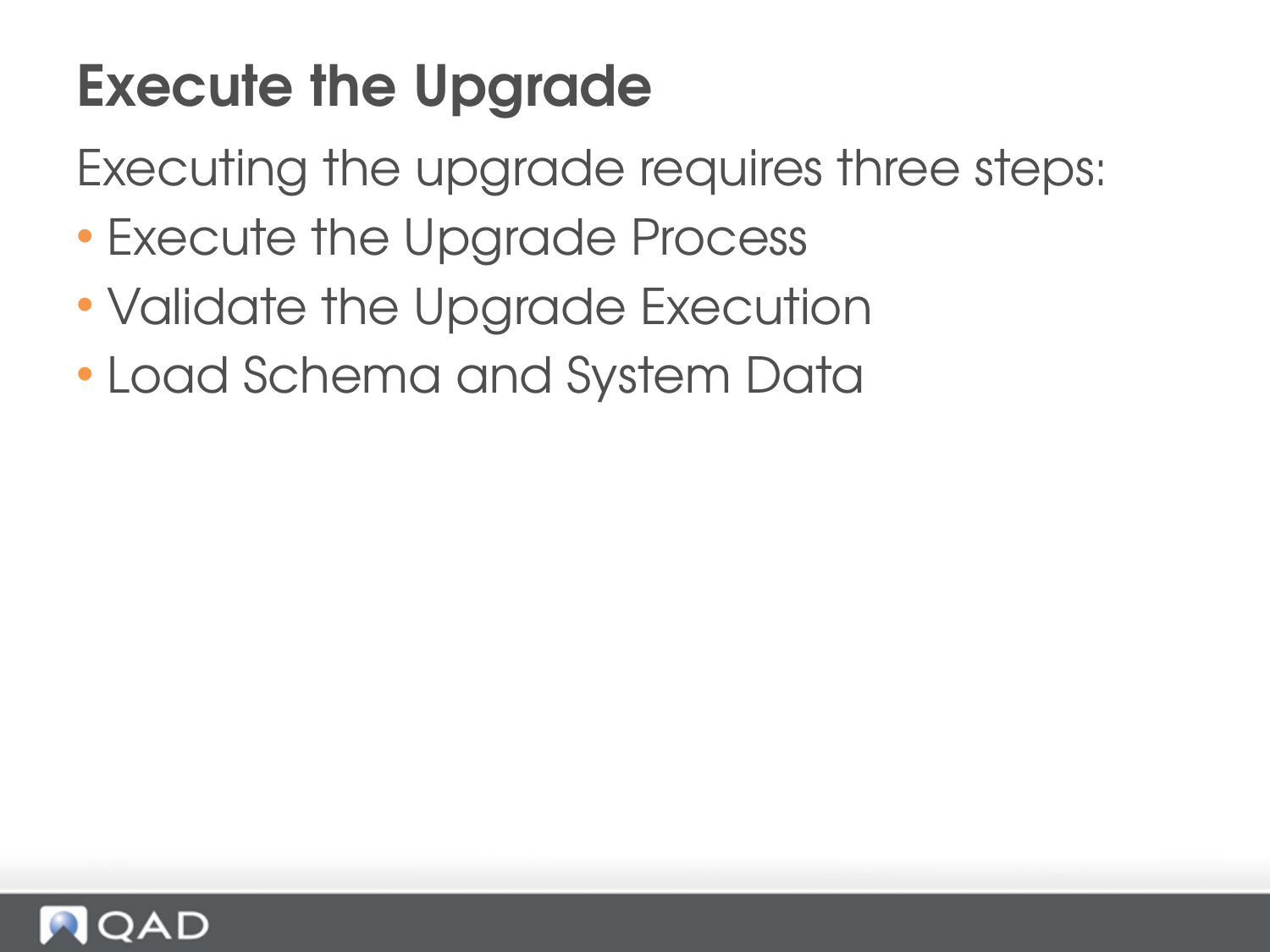

# Execute the Upgrade
Executing the upgrade requires three steps:
 Execute the Upgrade Process
 Validate the Upgrade Execution
 Load Schema and System Data